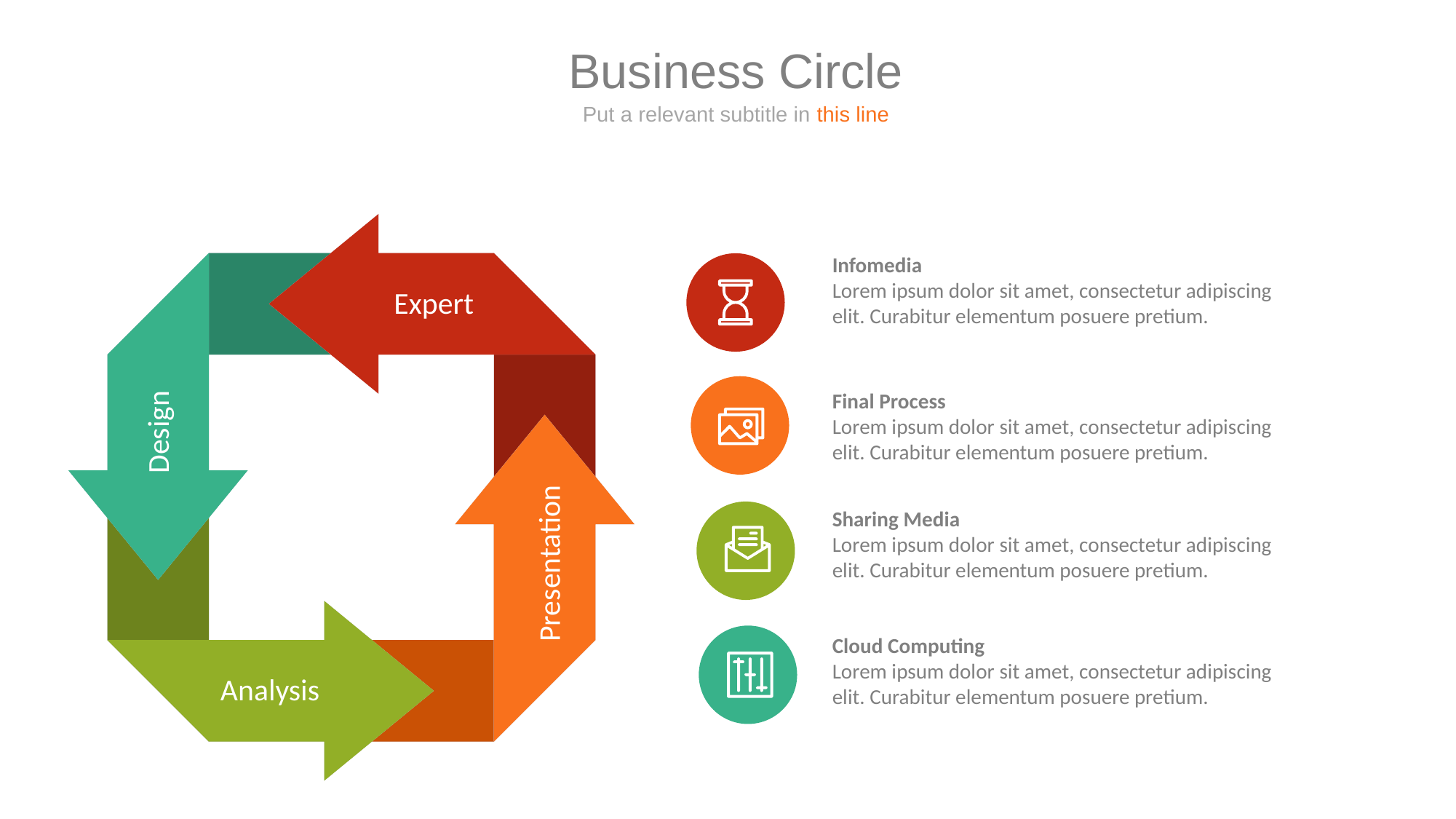

Business Circle
Put a relevant subtitle in this line

Infomedia
Lorem ipsum dolor sit amet, consectetur adipiscing elit. Curabitur elementum posuere pretium.

Expert

Final Process
Lorem ipsum dolor sit amet, consectetur adipiscing elit. Curabitur elementum posuere pretium.
Design
Sharing Media
Lorem ipsum dolor sit amet, consectetur adipiscing elit. Curabitur elementum posuere pretium.

Presentation

Cloud Computing
Lorem ipsum dolor sit amet, consectetur adipiscing elit. Curabitur elementum posuere pretium.

Analysis